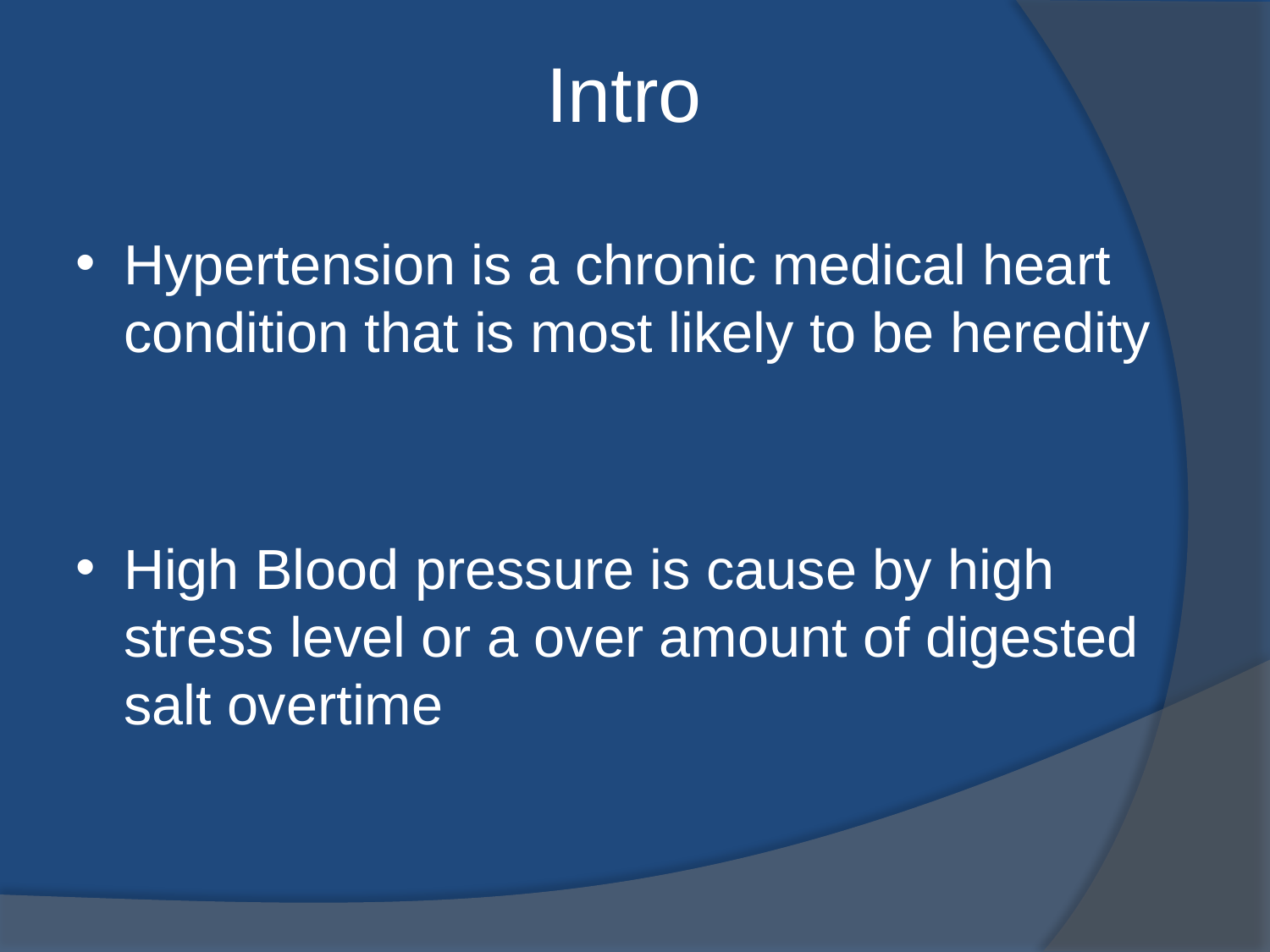

Intro
Hypertension is a chronic medical heart condition that is most likely to be heredity

High Blood pressure is cause by high stress level or a over amount of digested salt overtime